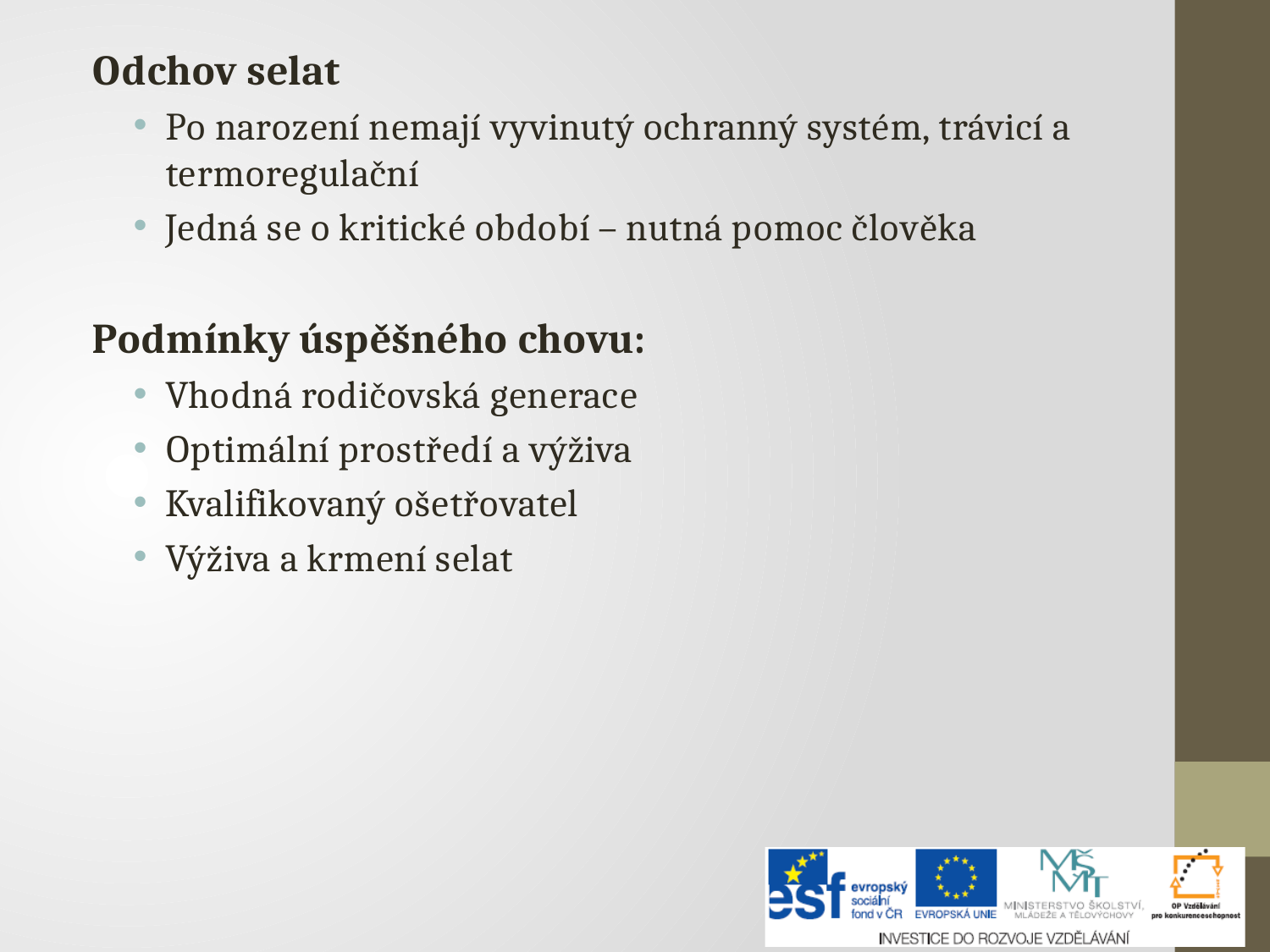

Odchov selat
Po narození nemají vyvinutý ochranný systém, trávicí a termoregulační
Jedná se o kritické období – nutná pomoc člověka

Podmínky úspěšného chovu:
Vhodná rodičovská generace
Optimální prostředí a výživa
Kvalifikovaný ošetřovatel
Výživa a krmení selat